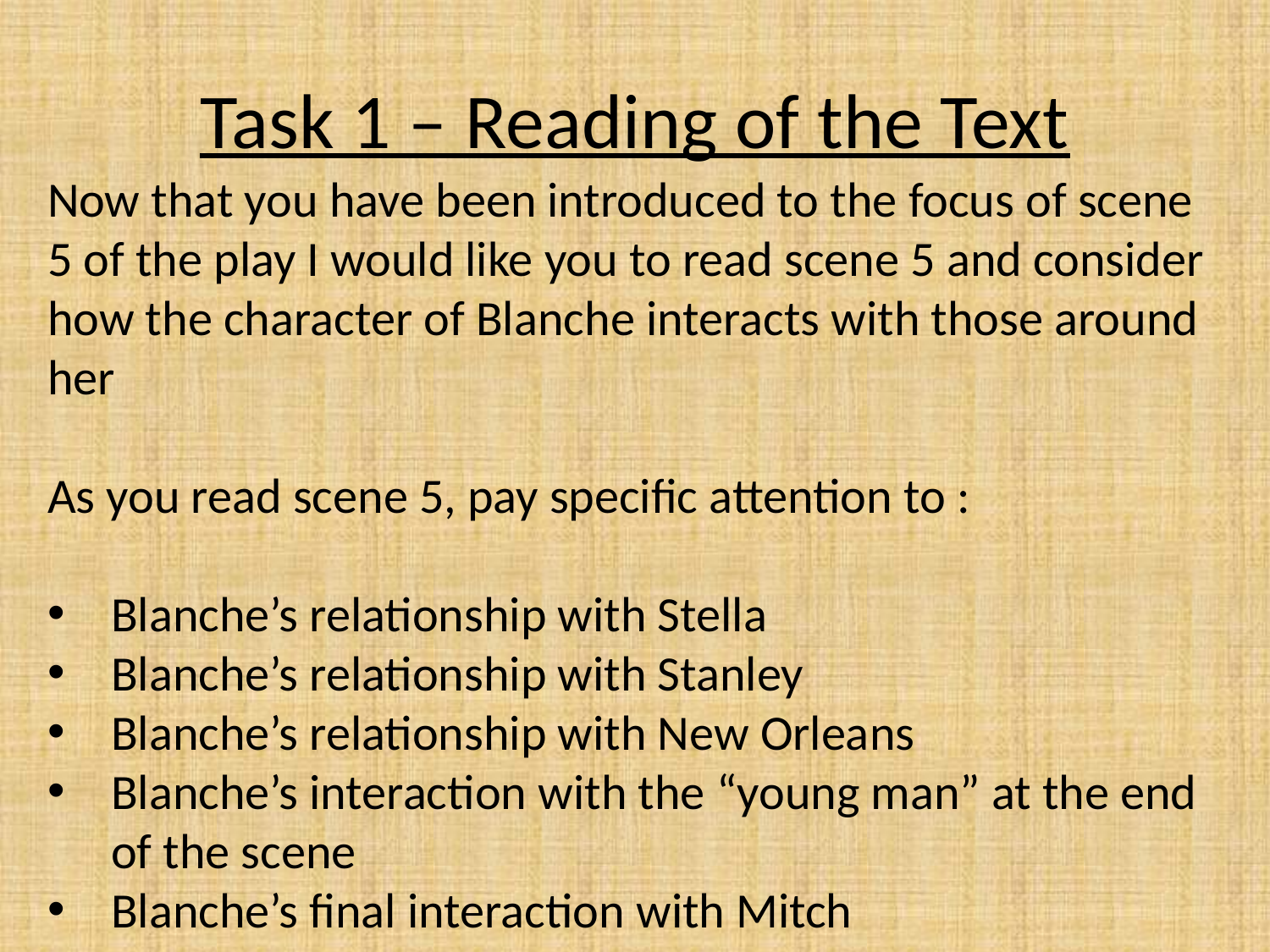

# Task 1 – Reading of the Text
Now that you have been introduced to the focus of scene 5 of the play I would like you to read scene 5 and consider how the character of Blanche interacts with those around her

As you read scene 5, pay specific attention to :

Blanche’s relationship with Stella
Blanche’s relationship with Stanley
Blanche’s relationship with New Orleans
Blanche’s interaction with the “young man” at the end of the scene
Blanche’s final interaction with Mitch